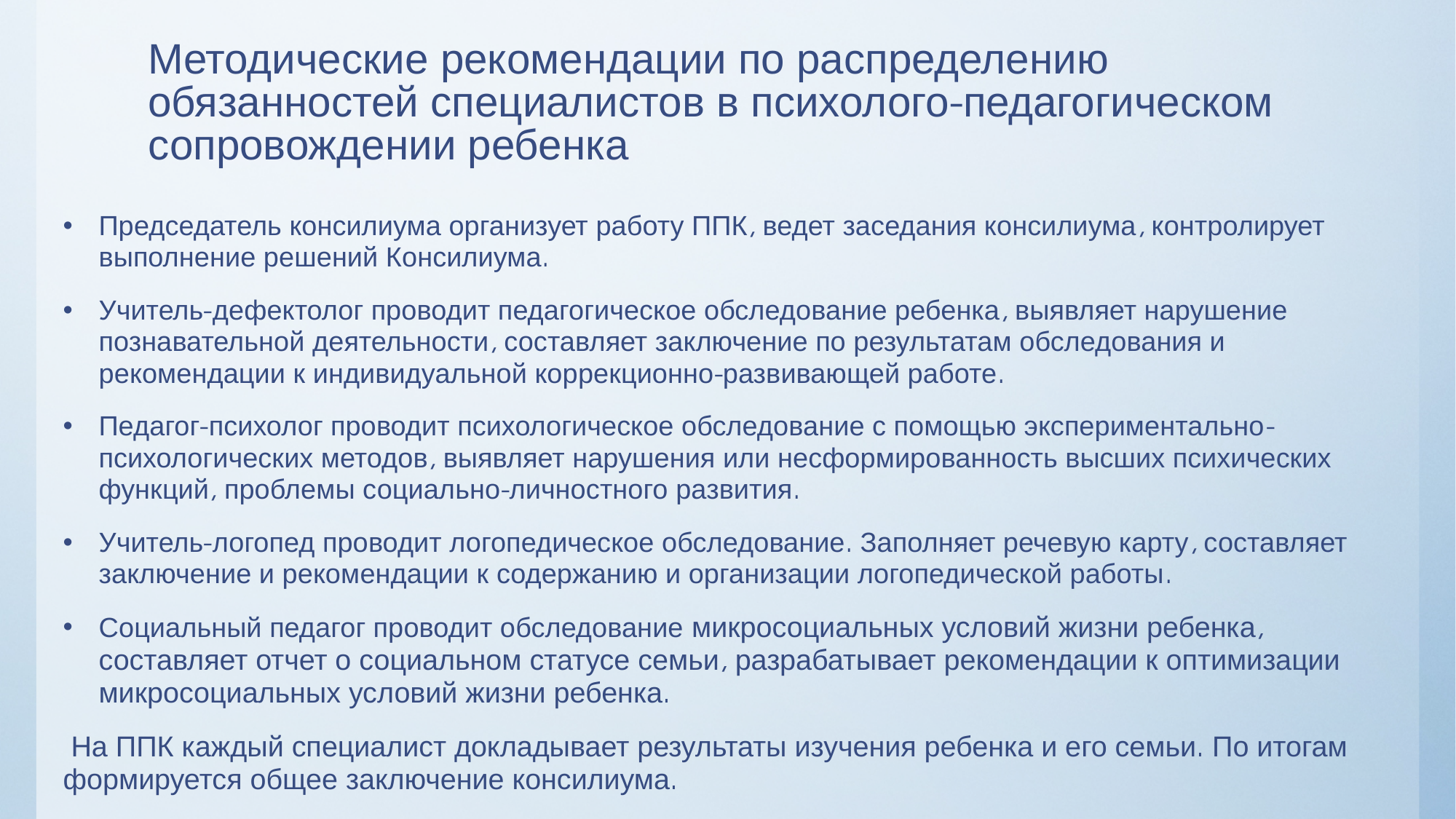

# Методические рекомендации по распределению обязанностей специалистов в психолого-педагогическом сопровождении ребенка
Председатель консилиума организует работу ППК, ведет заседания консилиума, контролирует выполнение решений Консилиума.
Учитель-дефектолог проводит педагогическое обследование ребенка, выявляет нарушение познавательной деятельности, составляет заключение по результатам обследования и рекомендации к индивидуальной коррекционно-развивающей работе.
Педагог-психолог проводит психологическое обследование с помощью экспериментально-психологических методов, выявляет нарушения или несформированность высших психических функций, проблемы социально-личностного развития.
Учитель-логопед проводит логопедическое обследование. Заполняет речевую карту, составляет заключение и рекомендации к содержанию и организации логопедической работы.
Социальный педагог проводит обследование микросоциальных условий жизни ребенка, составляет отчет о социальном статусе семьи, разрабатывает рекомендации к оптимизации микросоциальных условий жизни ребенка.
 На ППК каждый специалист докладывает результаты изучения ребенка и его семьи. По итогам формируется общее заключение консилиума.